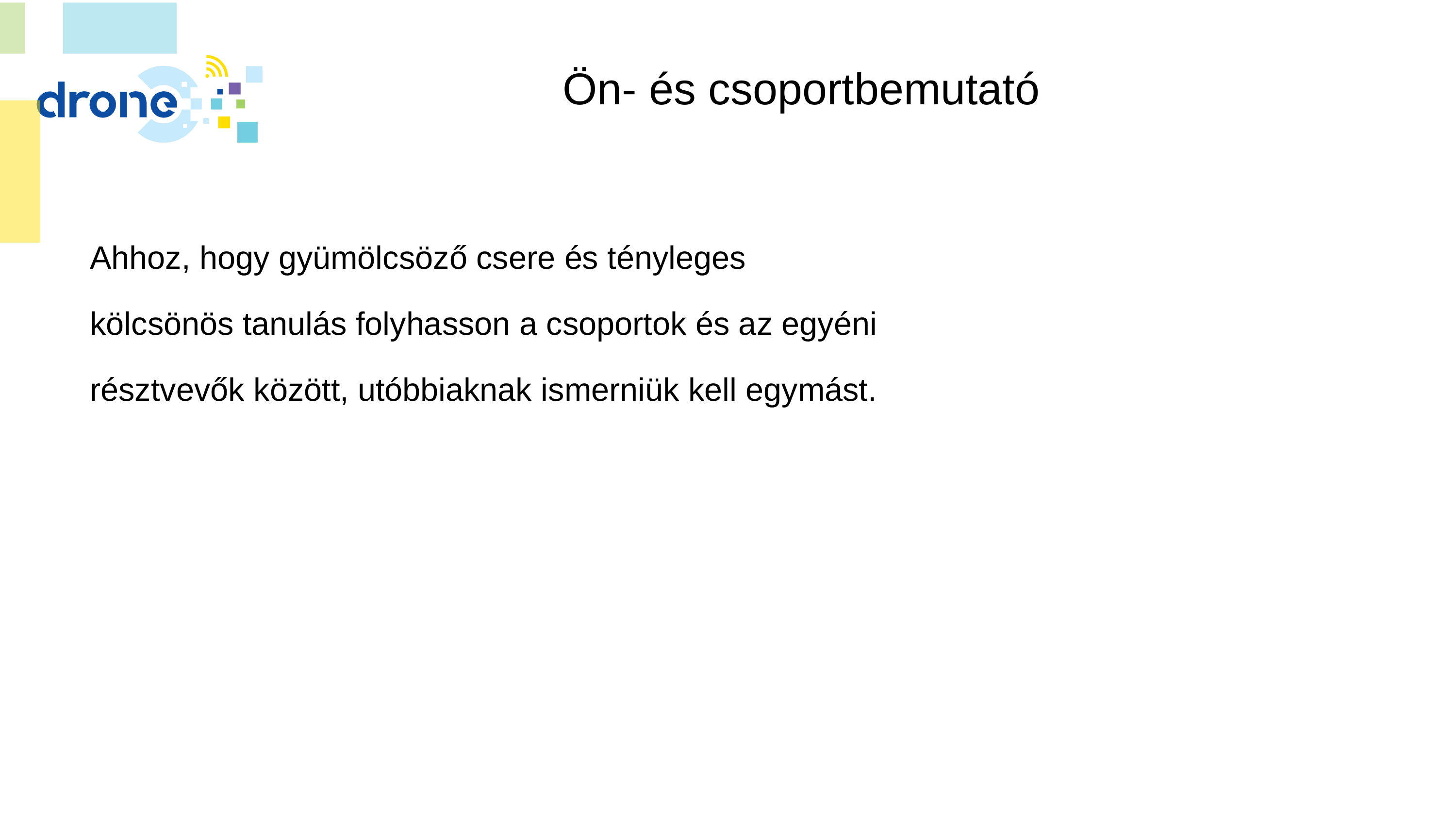

# Ön- és csoportbemutató

Ahhoz, hogy gyümölcsöző csere és tényleges kölcsönös tanulás folyhasson a csoportok és az egyéni résztvevők között, utóbbiaknak ismerniük kell egymást.